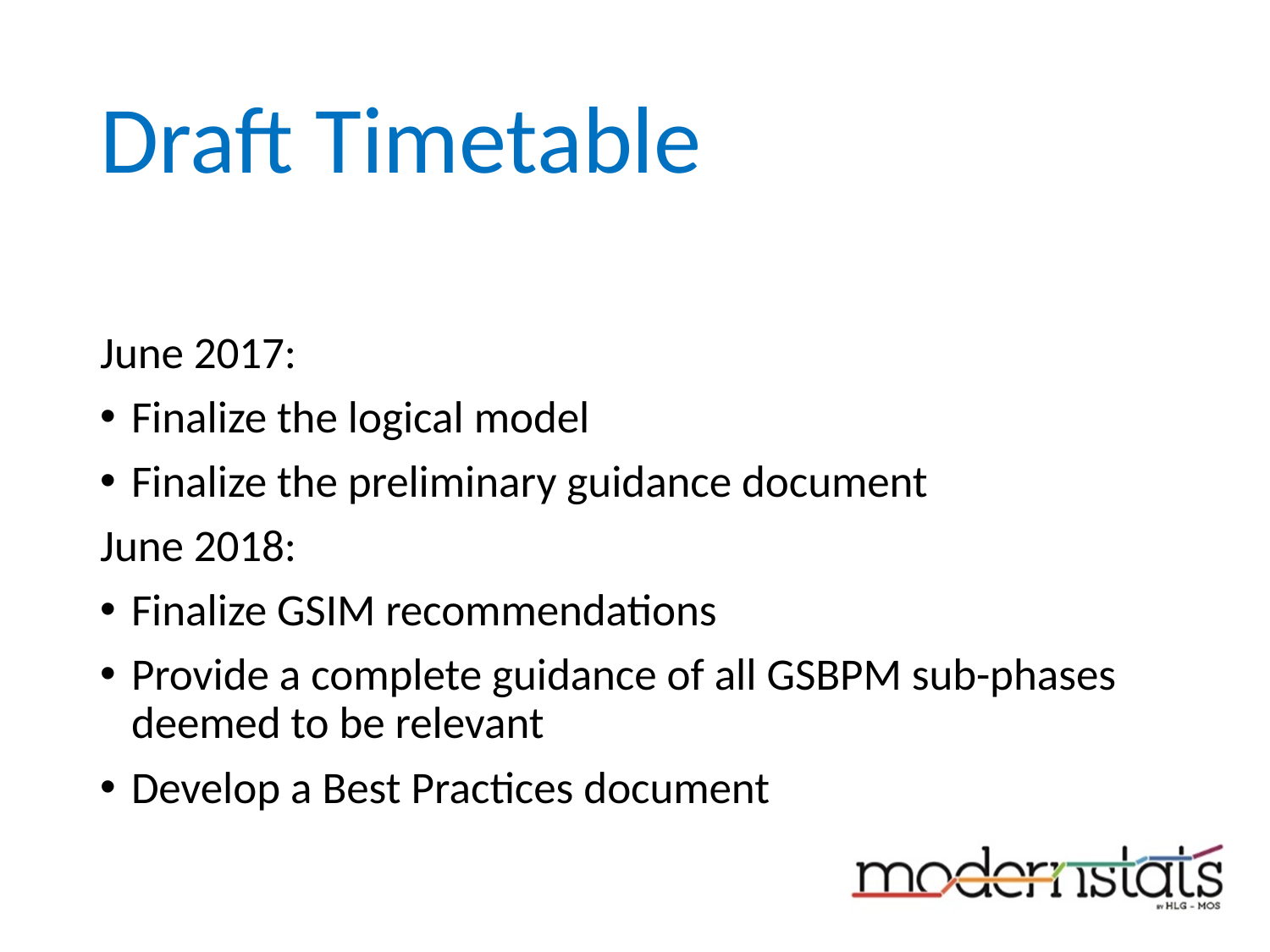

# Draft Timetable

June 2017:
Finalize the logical model
Finalize the preliminary guidance document
June 2018:
Finalize GSIM recommendations
Provide a complete guidance of all GSBPM sub-phases deemed to be relevant
Develop a Best Practices document